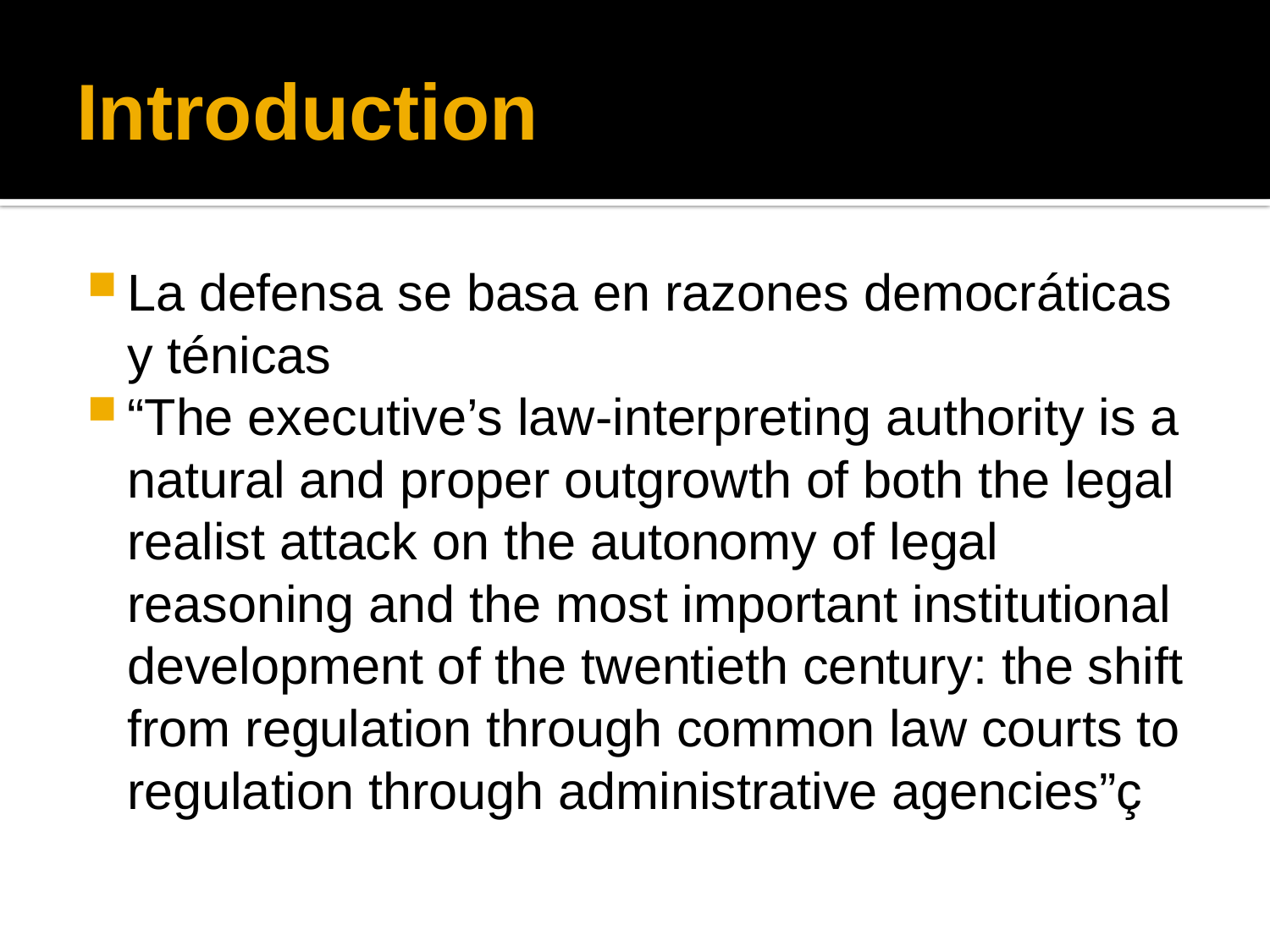

# Introduction
La defensa se basa en razones democráticas y ténicas
“The executive’s law-interpreting authority is a natural and proper outgrowth of both the legal realist attack on the autonomy of legal reasoning and the most important institutional development of the twentieth century: the shift from regulation through common law courts to regulation through administrative agencies”ç